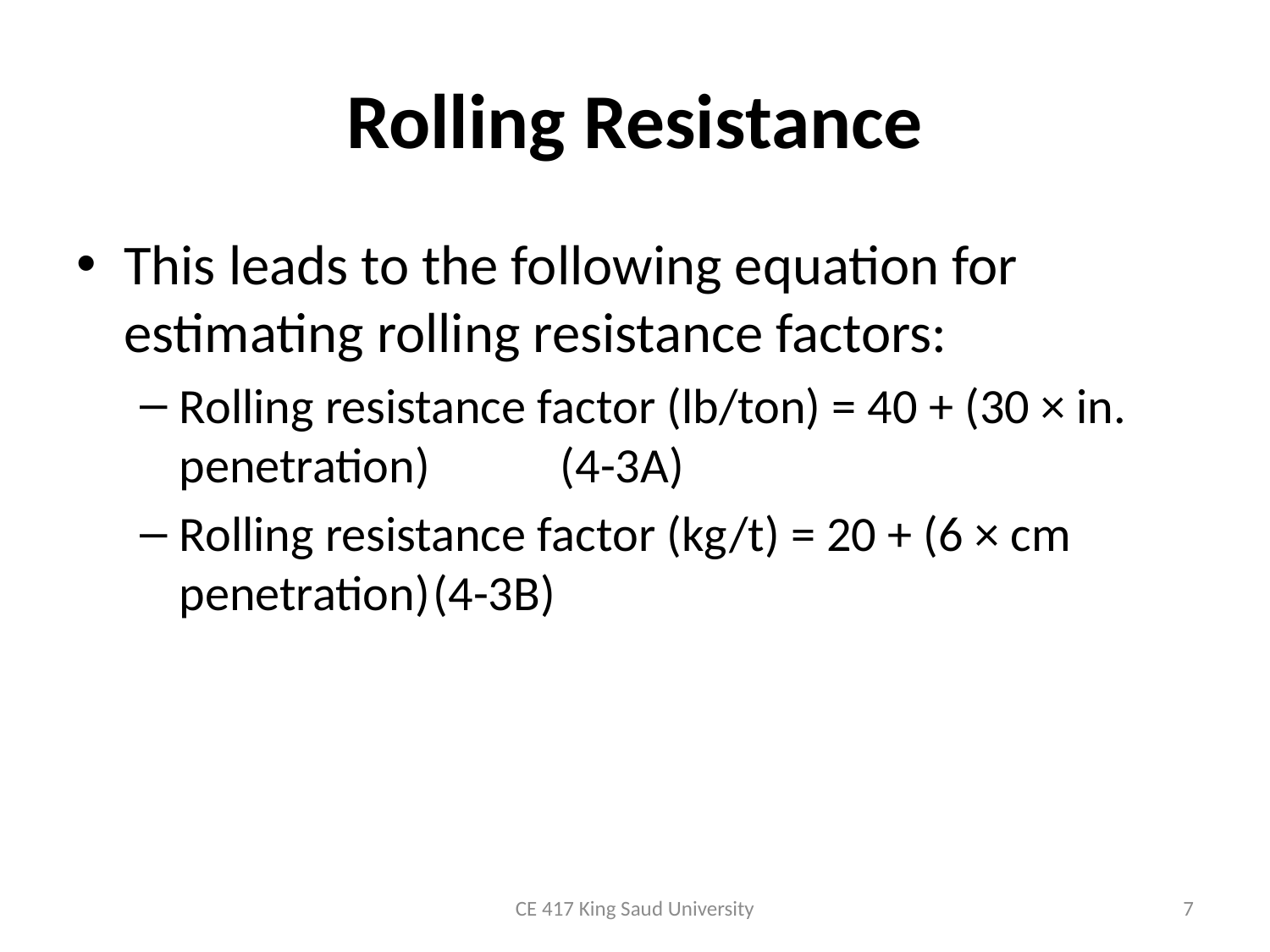

# Rolling Resistance
This leads to the following equation for estimating rolling resistance factors:
Rolling resistance factor (lb/ton) = 40 + (30 × in. penetration) 	(4-3A)
Rolling resistance factor (kg/t) = 20 + (6 × cm penetration)	(4-3B)
CE 417 King Saud University
7